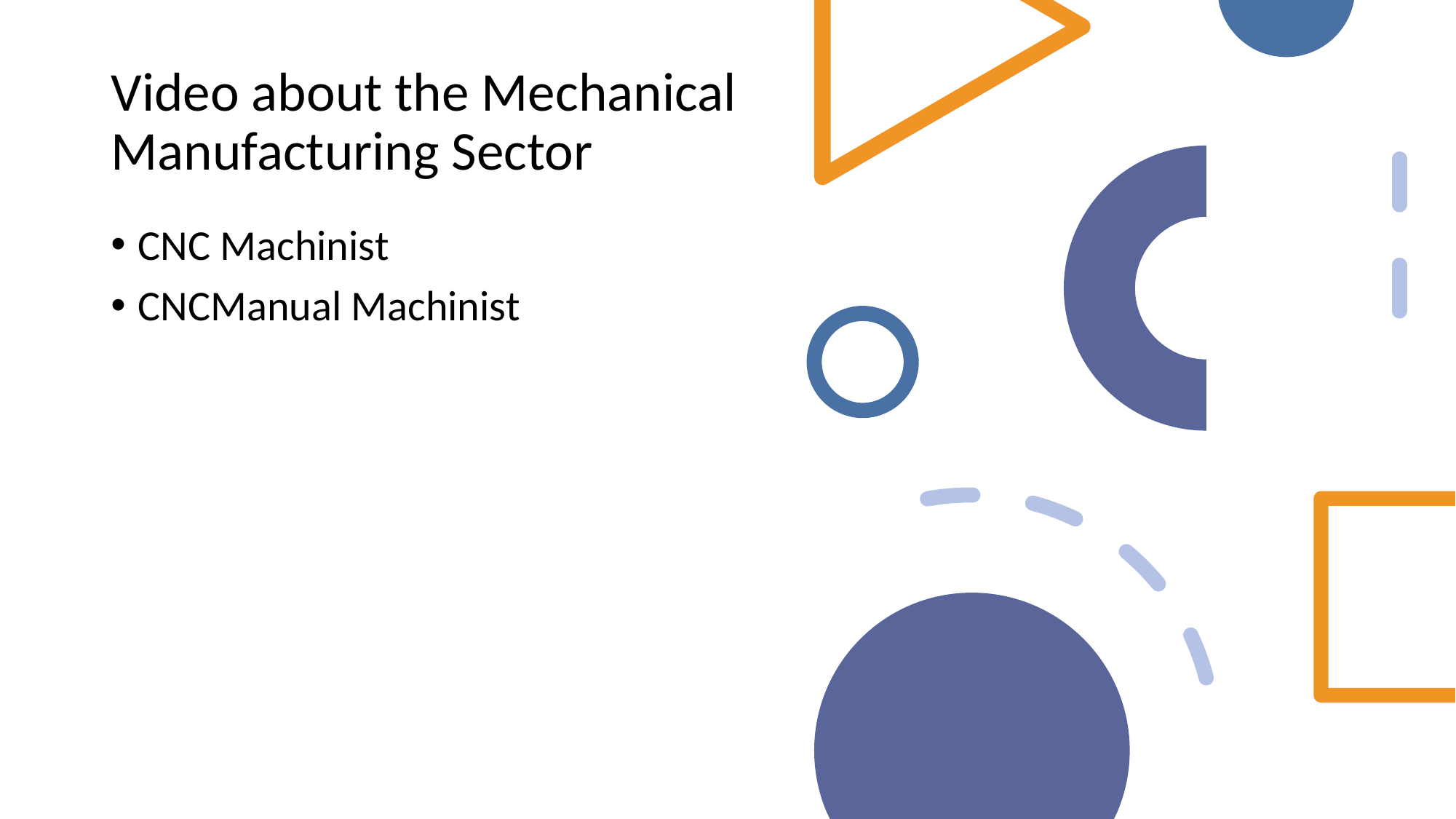

# Video about the Mechanical Manufacturing Sector

CNC Machinist
CNCManual Machinist